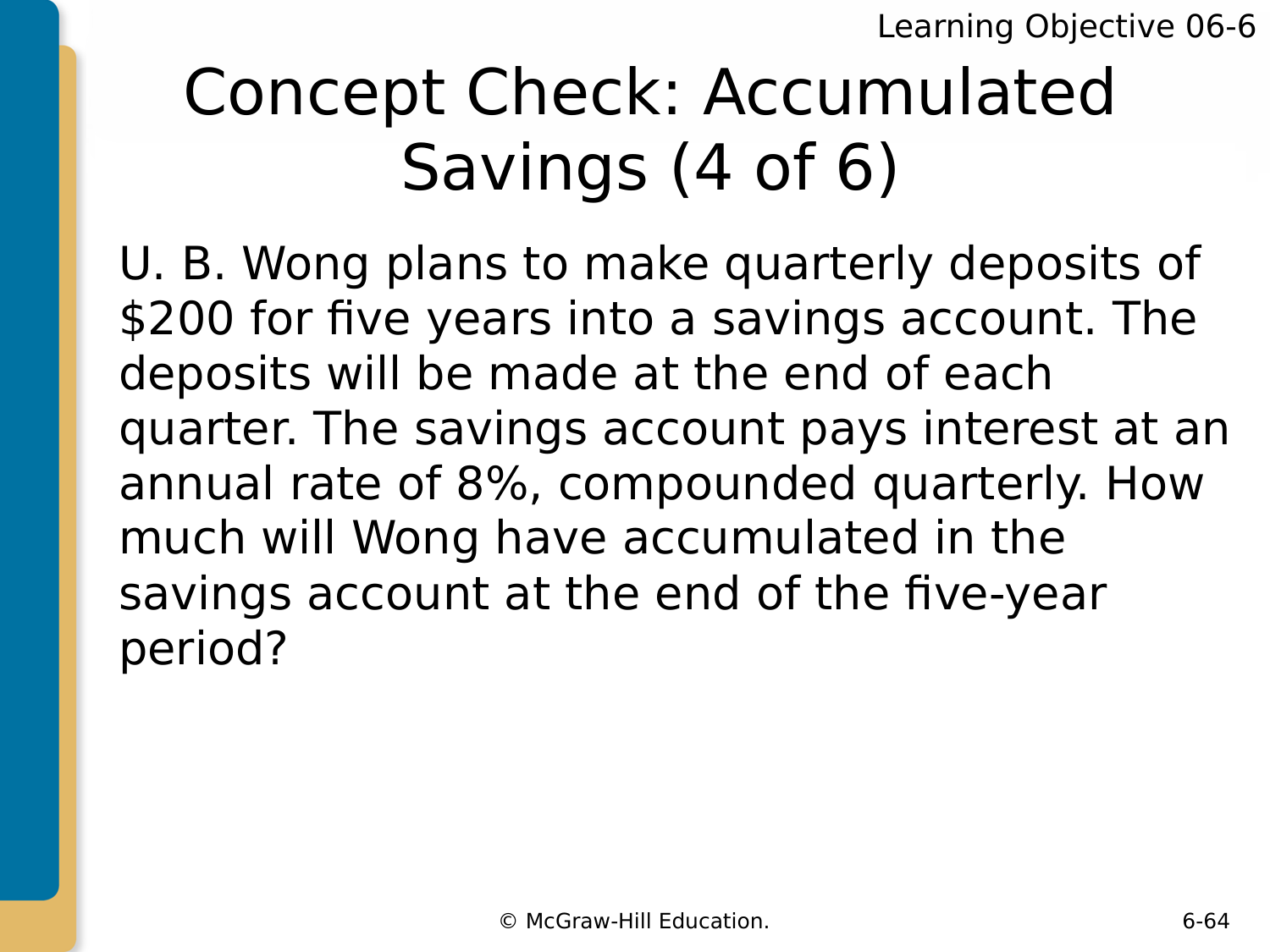

Learning Objective 06-6
# Concept Check: Accumulated Savings (4 of 6)
U. B. Wong plans to make quarterly deposits of $200 for five years into a savings account. The deposits will be made at the end of each quarter. The savings account pays interest at an annual rate of 8%, compounded quarterly. How much will Wong have accumulated in the savings account at the end of the five-year period?